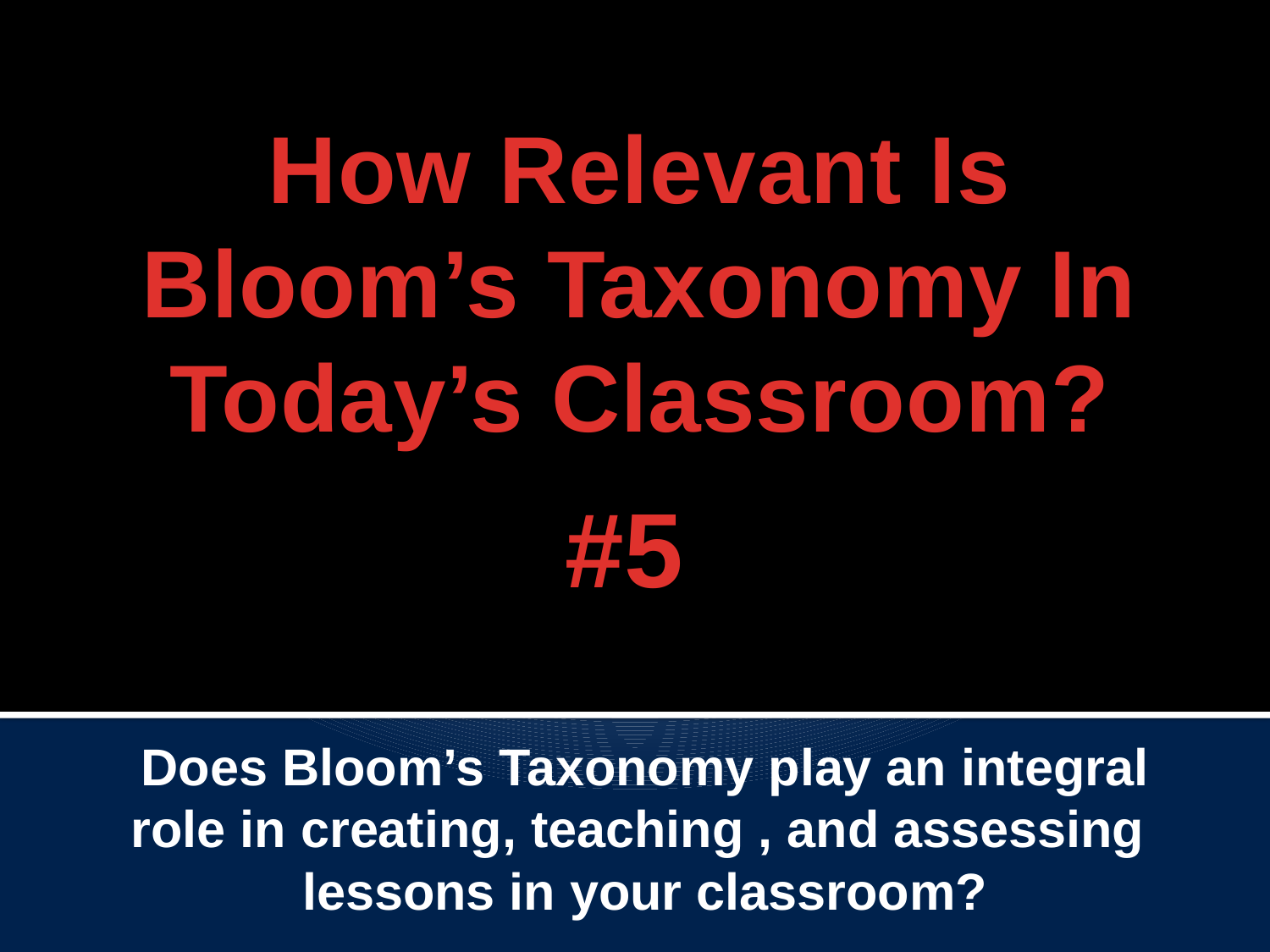

How Relevant Is Bloom’s Taxonomy In Today’s Classroom?
#5
Does Bloom’s Taxonomy play an integral role in creating, teaching , and assessing  lessons in your classroom?